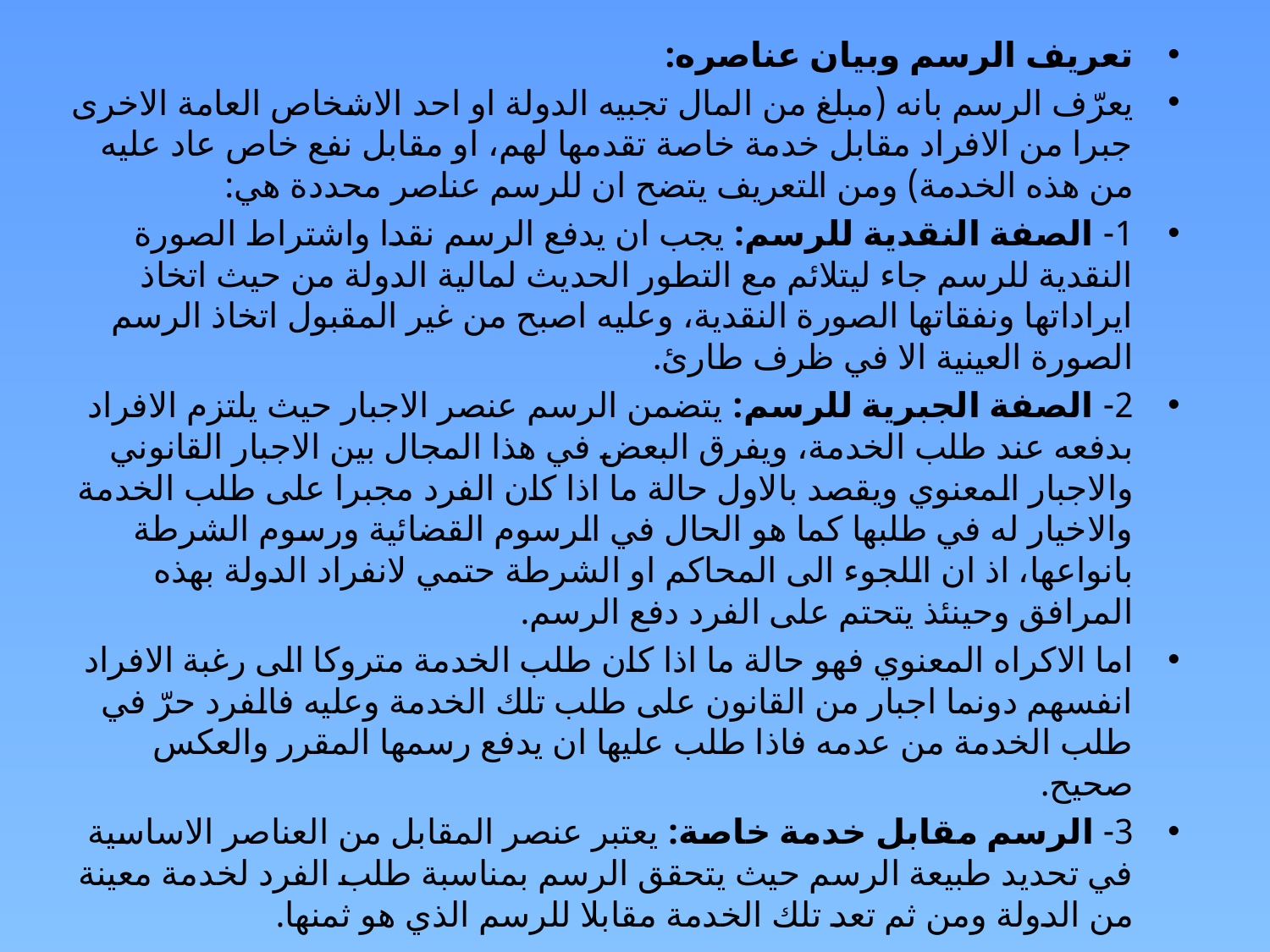

تعريف الرسم وبيان عناصره:
يعرّف الرسم بانه (مبلغ من المال تجبيه الدولة او احد الاشخاص العامة الاخرى جبرا من الافراد مقابل خدمة خاصة تقدمها لهم، او مقابل نفع خاص عاد عليه من هذه الخدمة) ومن التعريف يتضح ان للرسم عناصر محددة هي:
1- الصفة النقدية للرسم: يجب ان يدفع الرسم نقدا واشتراط الصورة النقدية للرسم جاء ليتلائم مع التطور الحديث لمالية الدولة من حيث اتخاذ ايراداتها ونفقاتها الصورة النقدية، وعليه اصبح من غير المقبول اتخاذ الرسم الصورة العينية الا في ظرف طارئ.
2- الصفة الجبرية للرسم: يتضمن الرسم عنصر الاجبار حيث يلتزم الافراد بدفعه عند طلب الخدمة، ويفرق البعض في هذا المجال بين الاجبار القانوني والاجبار المعنوي ويقصد بالاول حالة ما اذا كان الفرد مجبرا على طلب الخدمة والاخيار له في طلبها كما هو الحال في الرسوم القضائية ورسوم الشرطة بانواعها، اذ ان اللجوء الى المحاكم او الشرطة حتمي لانفراد الدولة بهذه المرافق وحينئذ يتحتم على الفرد دفع الرسم.
اما الاكراه المعنوي فهو حالة ما اذا كان طلب الخدمة متروكا الى رغبة الافراد انفسهم دونما اجبار من القانون على طلب تلك الخدمة وعليه فالفرد حرّ في طلب الخدمة من عدمه فاذا طلب عليها ان يدفع رسمها المقرر والعكس صحيح.
3- الرسم مقابل خدمة خاصة: يعتبر عنصر المقابل من العناصر الاساسية في تحديد طبيعة الرسم حيث يتحقق الرسم بمناسبة طلب الفرد لخدمة معينة من الدولة ومن ثم تعد تلك الخدمة مقابلا للرسم الذي هو ثمنها.